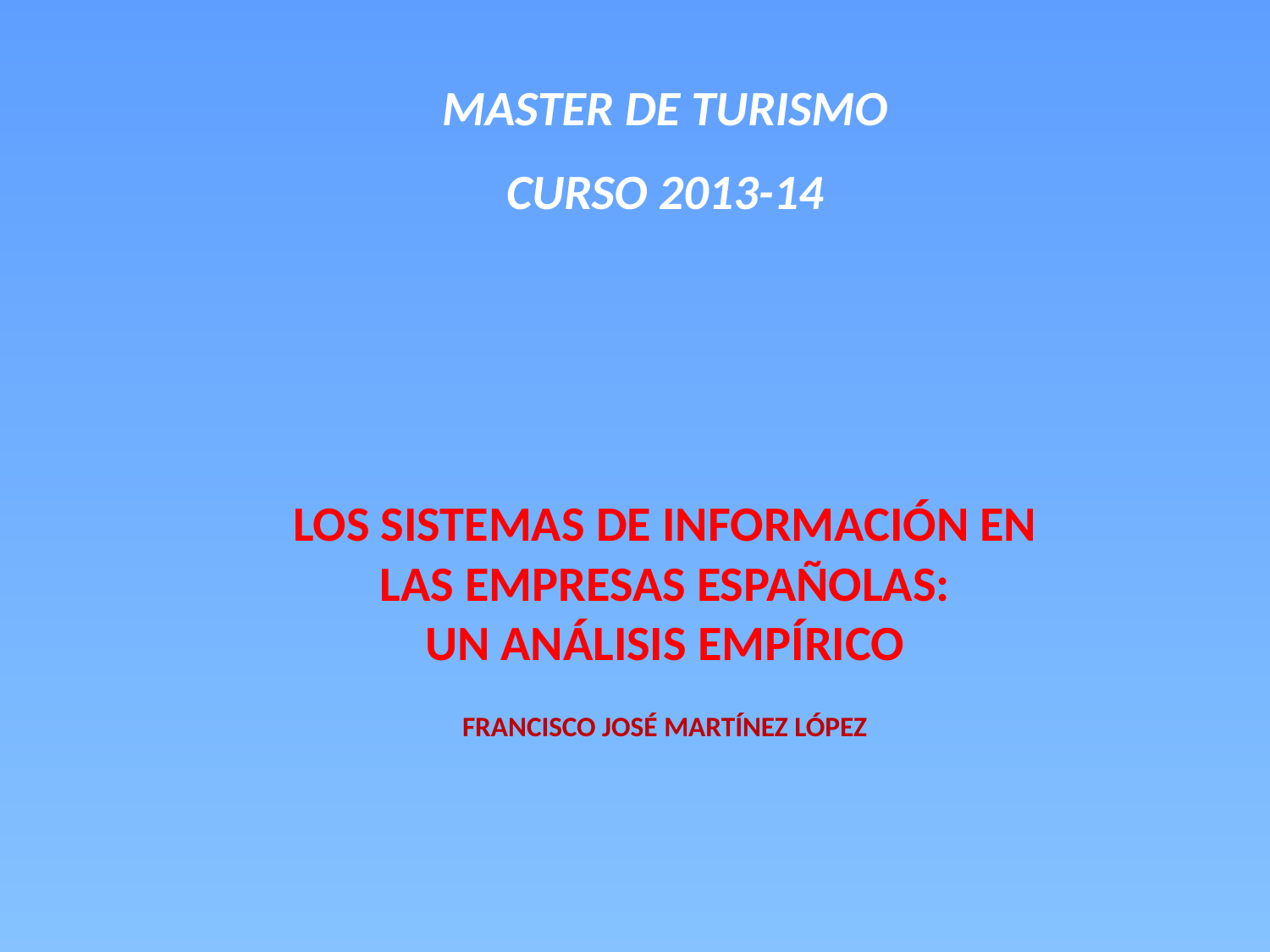

MASTER DE TURISMO
curso 2013-14
LOS SISTEMAS DE INFORMACIÓN EN LAS EMPRESAS ESPAÑOLAS:
UN ANÁLISIS EMPÍRICO

FRANCISCO JOSÉ MARTÍNEZ LÓPEZ